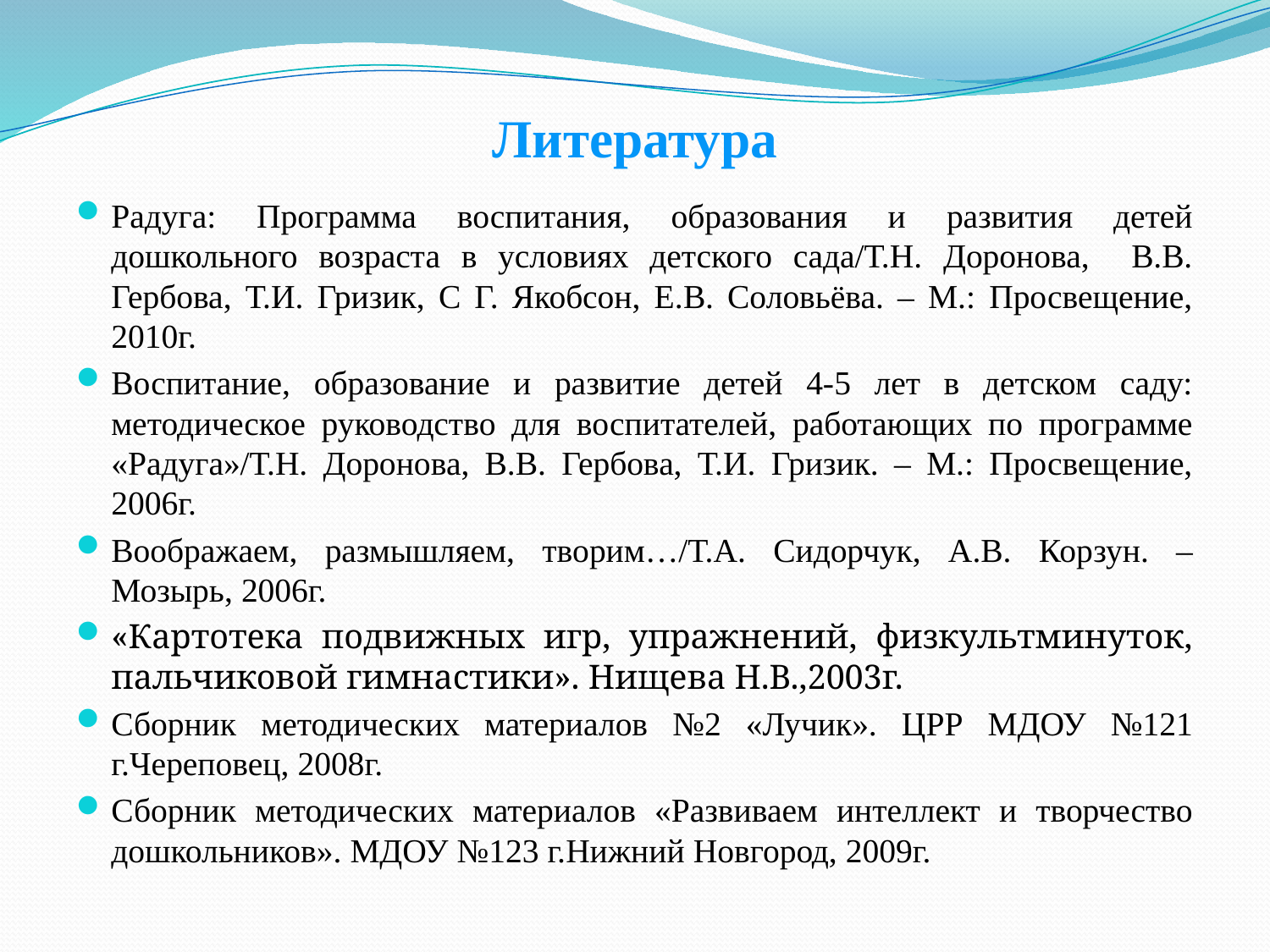

# Литература
Радуга: Программа воспитания, образования и развития детей дошкольного возраста в условиях детского сада/Т.Н. Доронова,  В.В. Гербова, Т.И. Гризик, С Г. Якобсон, Е.В. Соловьёва. – М.: Просвещение, 2010г.
Воспитание, образование и развитие детей 4-5 лет в детском саду: методическое руководство для воспитателей, работающих по программе «Радуга»/Т.Н. Доронова, В.В. Гербова, Т.И. Гризик. – М.: Просвещение, 2006г.
Воображаем, размышляем, творим…/Т.А. Сидорчук, А.В. Корзун. – Мозырь, 2006г.
«Картотека подвижных игр, упражнений, физкультминуток, пальчиковой гимнастики». Нищева Н.В.,2003г.
Сборник методических материалов №2 «Лучик». ЦРР МДОУ №121 г.Череповец, 2008г.
Сборник методических материалов «Развиваем интеллект и творчество дошкольников». МДОУ №123 г.Нижний Новгород, 2009г.